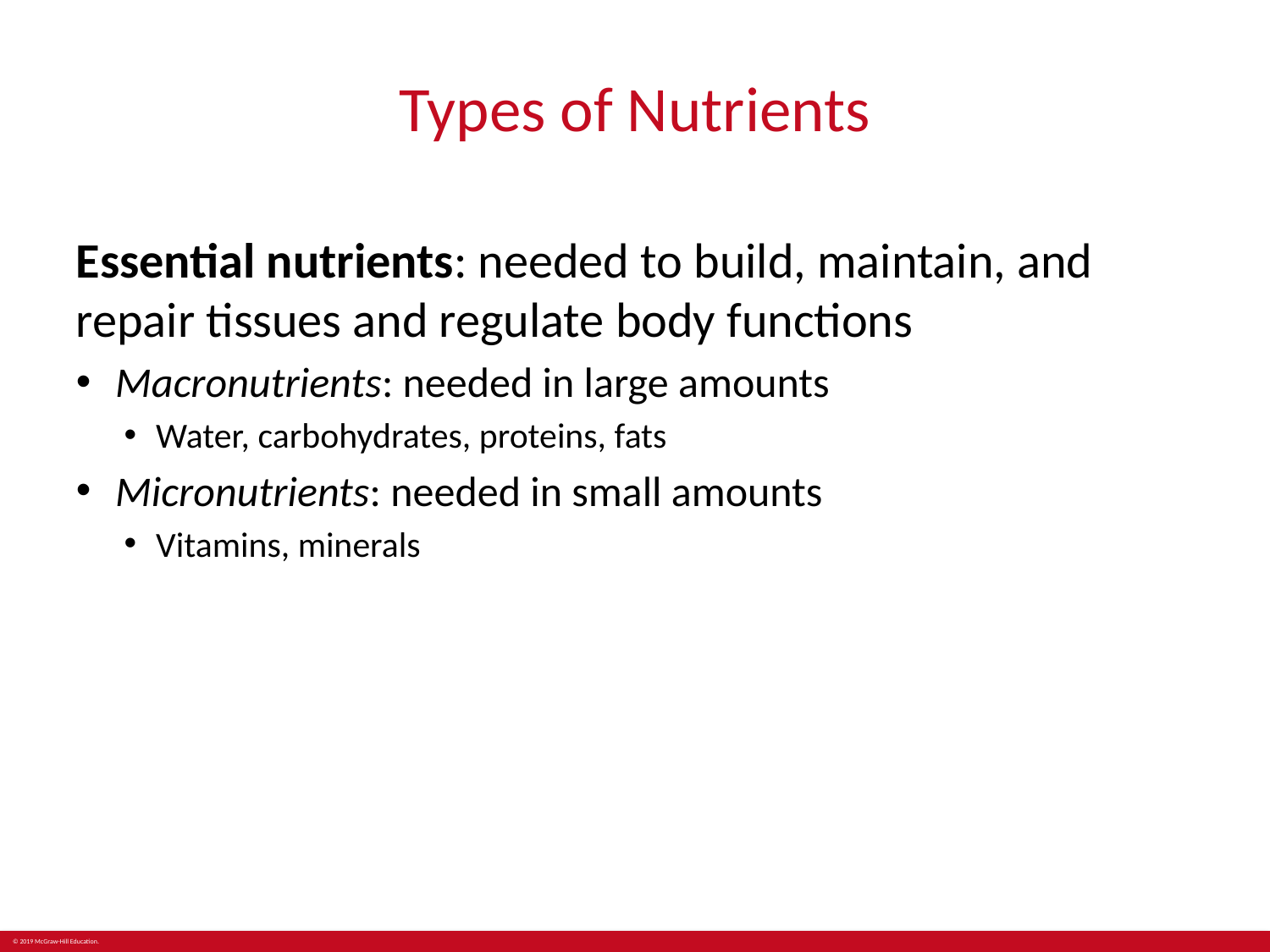

# Types of Nutrients
Essential nutrients: needed to build, maintain, and repair tissues and regulate body functions
Macronutrients: needed in large amounts
Water, carbohydrates, proteins, fats
Micronutrients: needed in small amounts
Vitamins, minerals